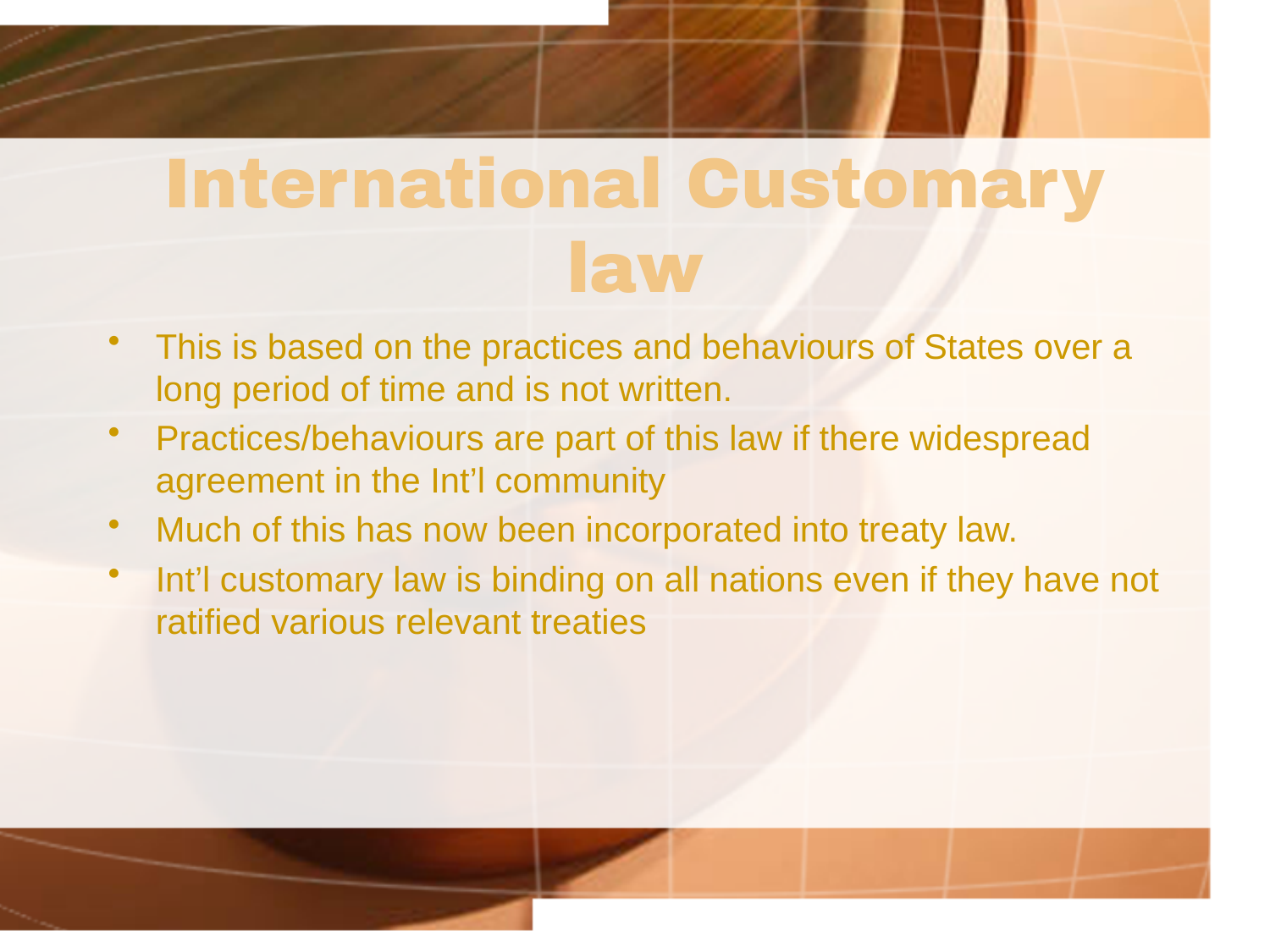

# International Customary law
This is based on the practices and behaviours of States over a long period of time and is not written.
Practices/behaviours are part of this law if there widespread agreement in the Int’l community
Much of this has now been incorporated into treaty law.
Int’l customary law is binding on all nations even if they have not ratified various relevant treaties